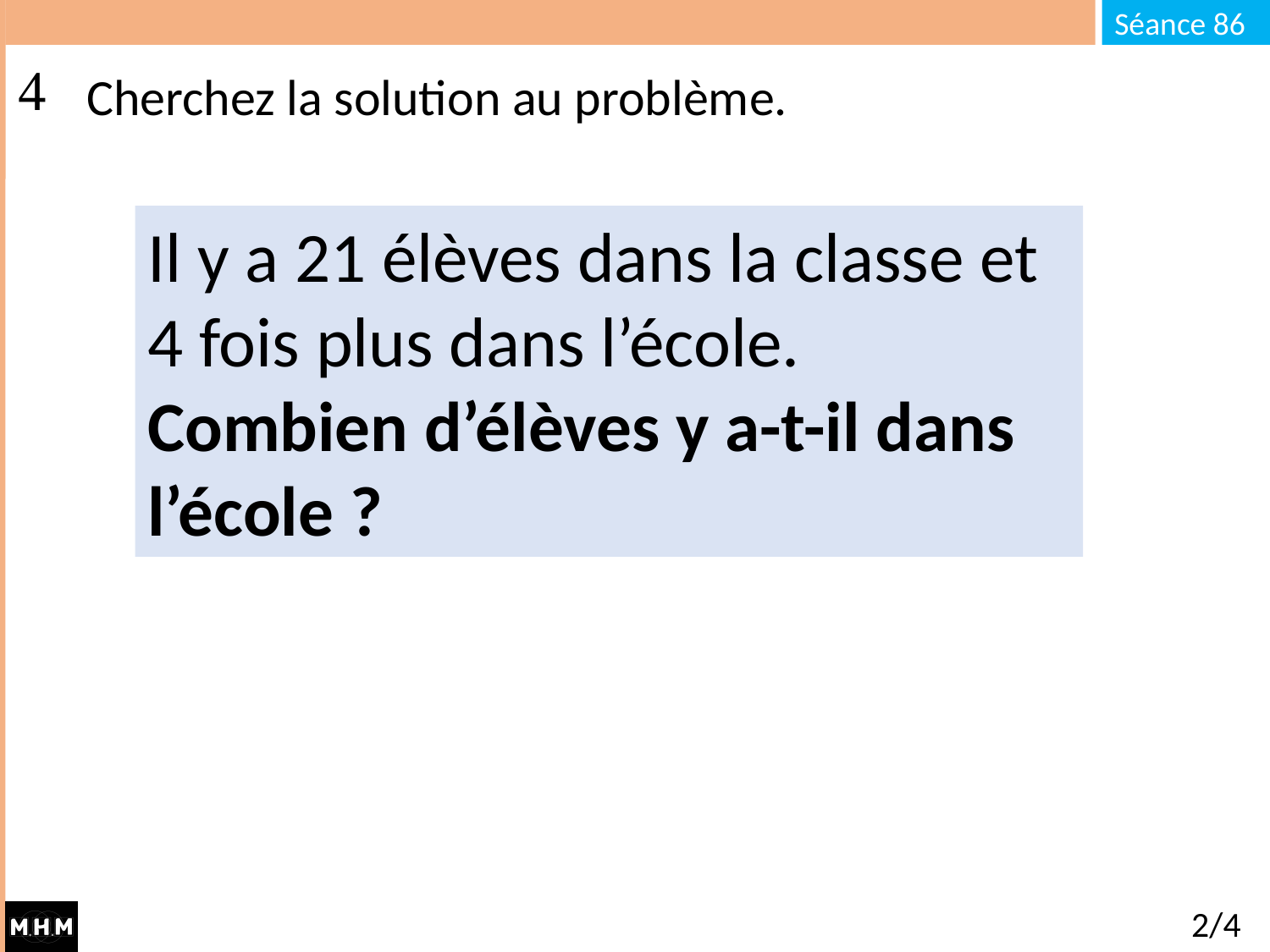

# Cherchez la solution au problème.
Il y a 21 élèves dans la classe et 4 fois plus dans l’école. Combien d’élèves y a-t-il dans l’école ?
2/4